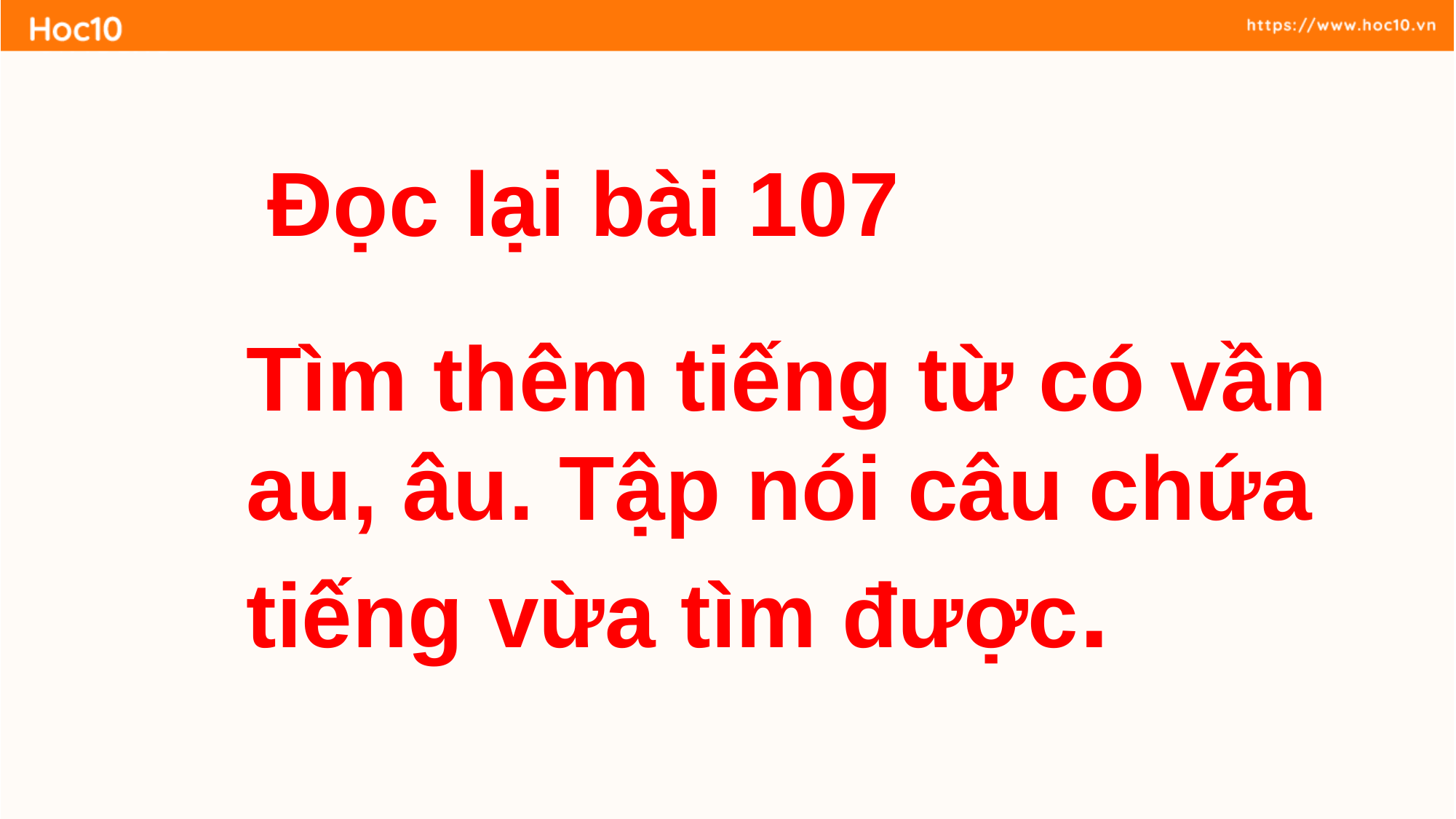

Đọc lại bài 107
Tìm thêm tiếng từ có vần au, âu. Tập nói câu chứa tiếng vừa tìm được.